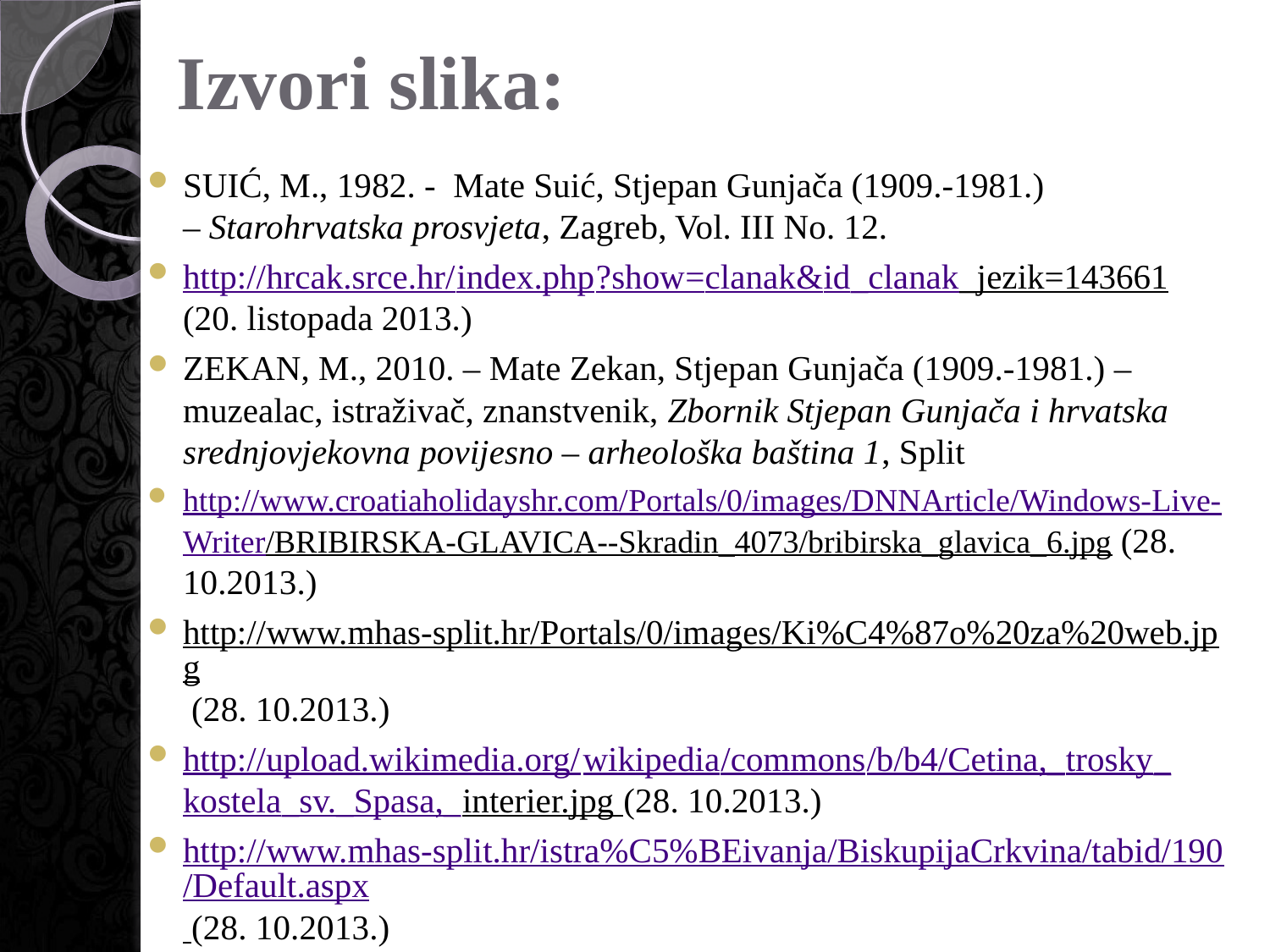

# Izvori slika:
SUIĆ, M., 1982. -  Mate Suić, Stjepan Gunjača (1909.-1981.) – Starohrvatska prosvjeta, Zagreb, Vol. III No. 12.
http://hrcak.srce.hr/index.php?show=clanak&id_clanak_jezik=143661 (20. listopada 2013.)
ZEKAN, M., 2010. – Mate Zekan, Stjepan Gunjača (1909.-1981.) – muzealac, istraživač, znanstvenik, Zbornik Stjepan Gunjača i hrvatska srednjovjekovna povijesno – arheološka baština 1, Split
http://www.croatiaholidayshr.com/Portals/0/images/DNNArticle/Windows-Live-Writer/BRIBIRSKA-GLAVICA--Skradin_4073/bribirska_glavica_6.jpg (28. 10.2013.)
http://www.mhas-split.hr/Portals/0/images/Ki%C4%87o%20za%20web.jpg (28. 10.2013.)
http://upload.wikimedia.org/wikipedia/commons/b/b4/Cetina,_trosky_kostela_sv._Spasa,_interier.jpg (28. 10.2013.)
http://www.mhas-split.hr/istra%C5%BEivanja/BiskupijaCrkvina/tabid/190/Default.aspx (28. 10.2013.)